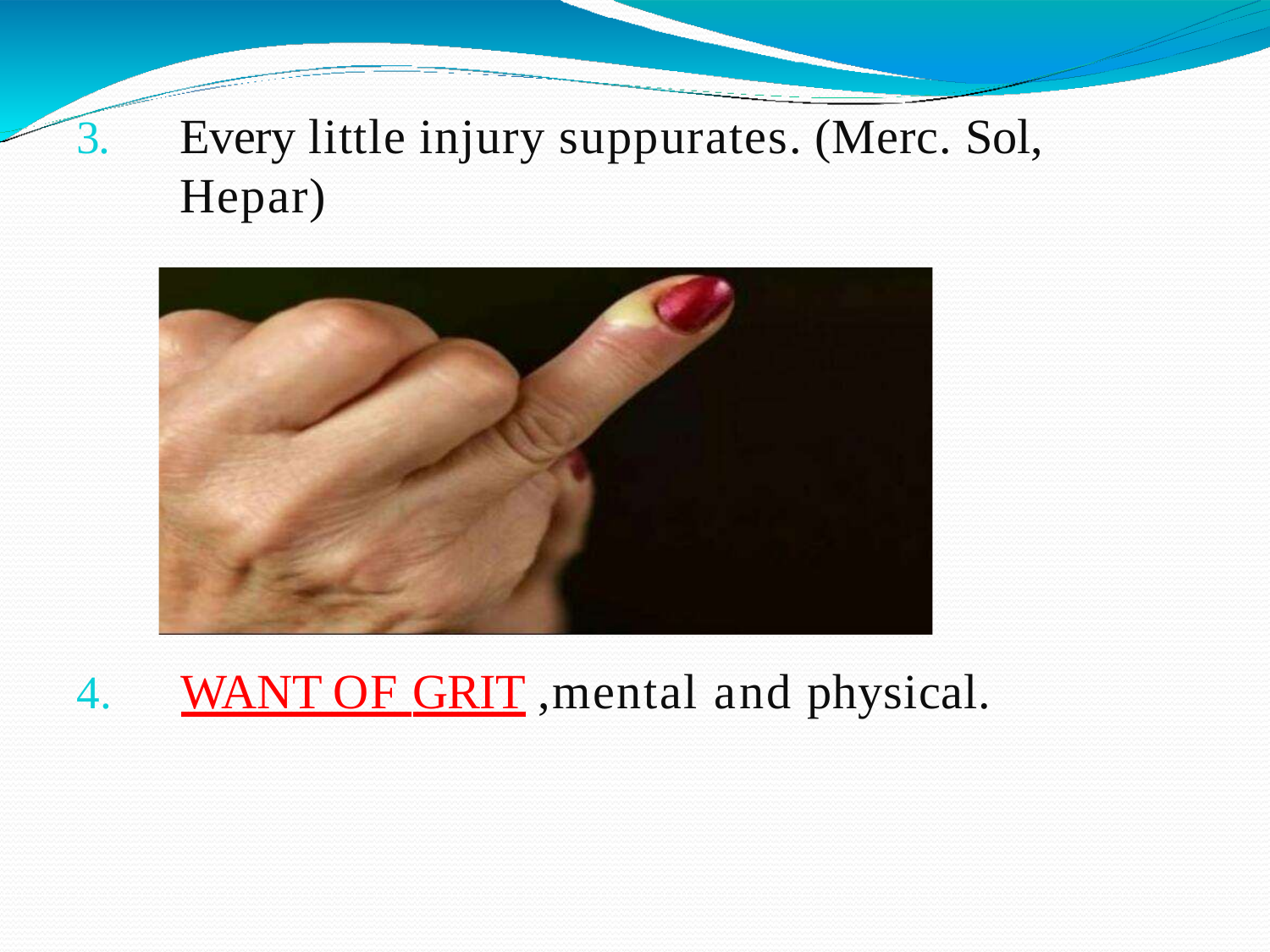

# 3.	Every little injury suppurates.	(Merc. Sol,  Hepar)

4.	WANT OF GRIT ,mental and physical.